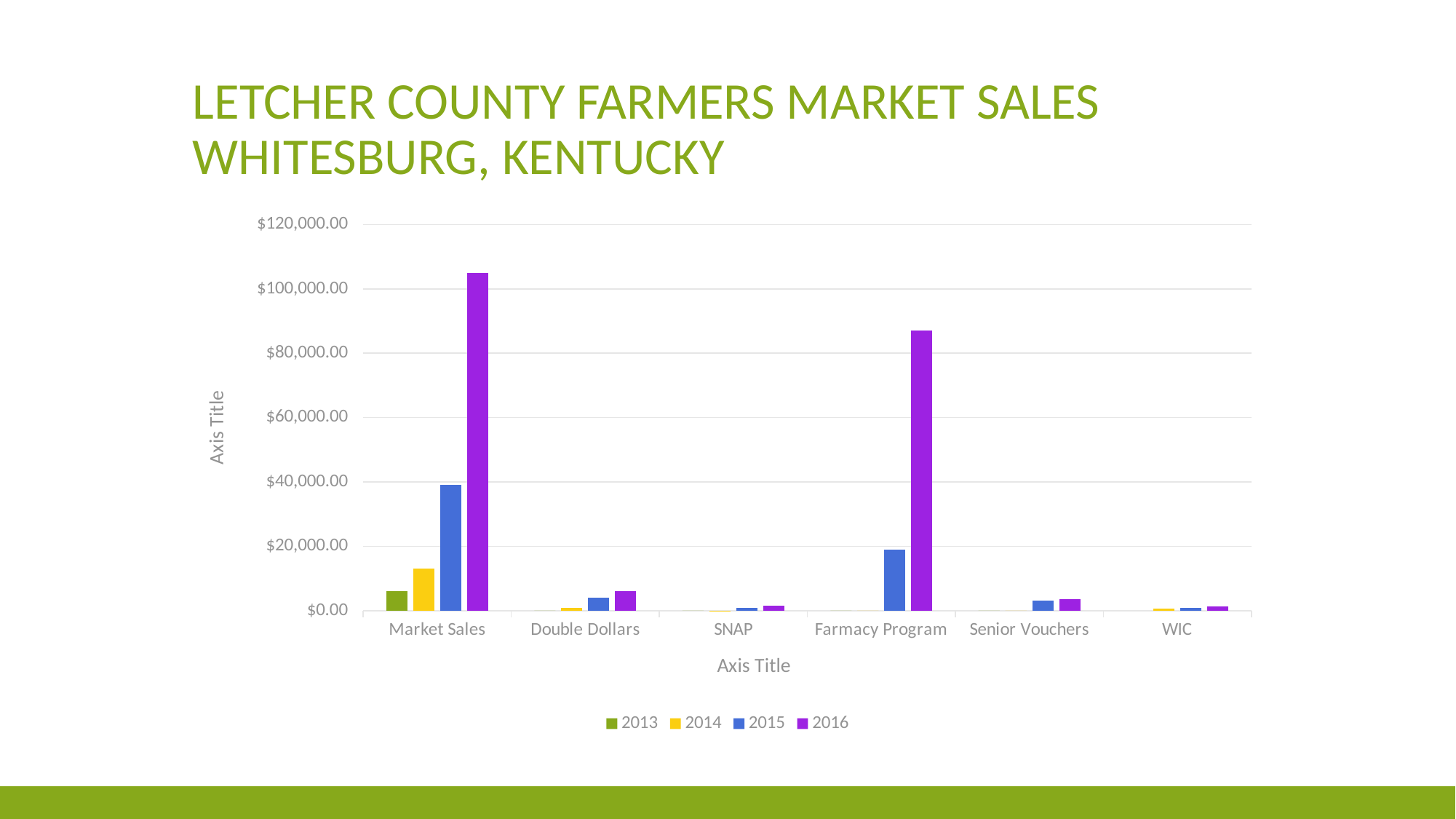

# Letcher county farmers market sales whitesburg, kentucky

### Chart

| Category | 2013 | 2014 | 2015 | 2016 |
|---|---|---|---|---|
| Market Sales | 6000.0 | 13000.0 | 39000.0 | 105000.0 |
| Double Dollars | 0.0 | 1000.0 | 4000.0 | 6200.0 |
| SNAP | 0.0 | 100.0 | 800.0 | 1600.0 |
| Farmacy Program | 0.0 | 0.0 | 19000.0 | 87000.0 |
| Senior Vouchers | 0.0 | 0.0 | 3200.0 | 3500.0 |
| WIC | None | 600.0 | 800.0 | 1400.0 |